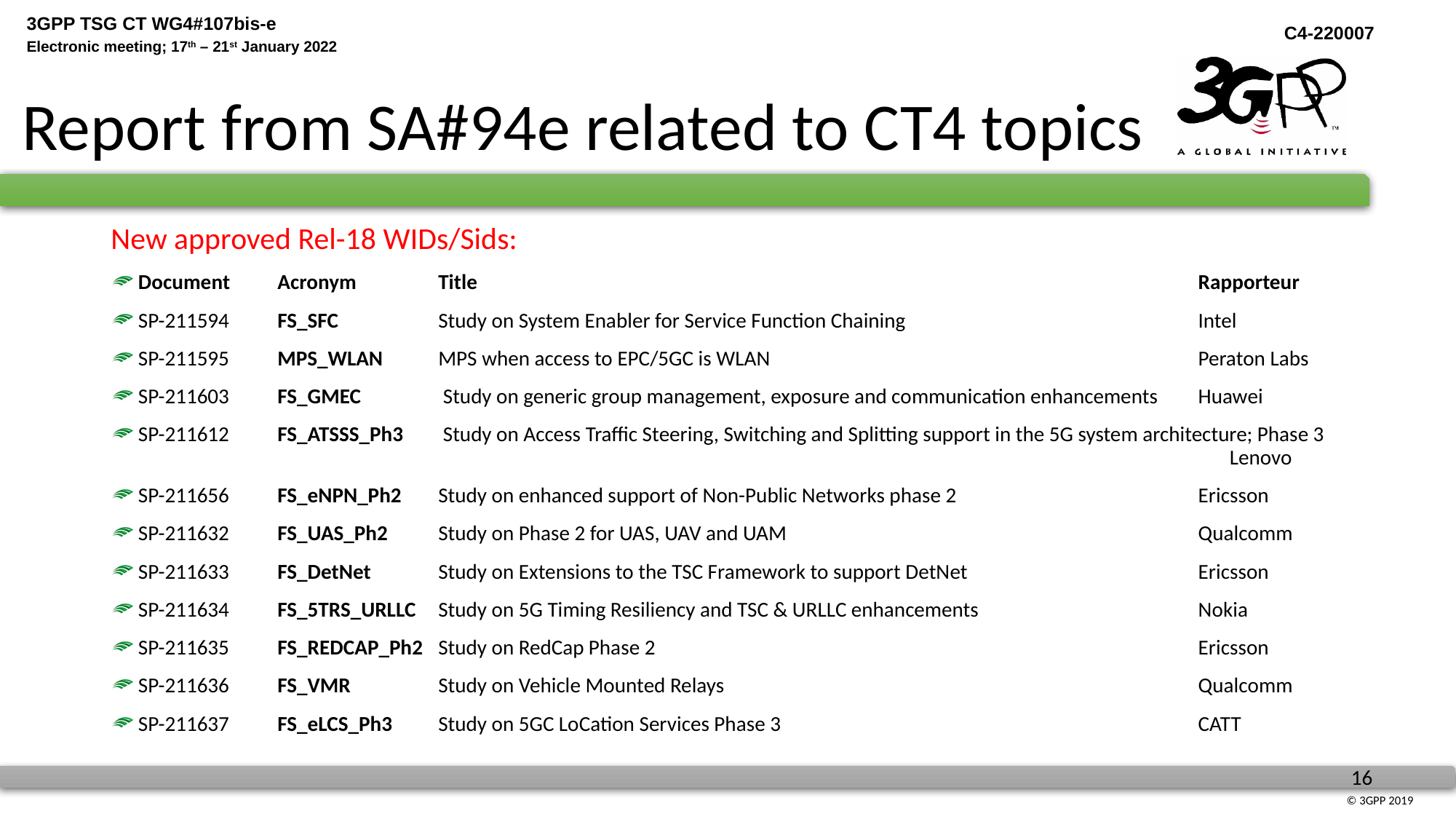

# Report from SA#94e related to CT4 topics
New approved Rel-18 WIDs/Sids:
Document	Acronym	Title	Rapporteur
SP-211594	FS_SFC	Study on System Enabler for Service Function Chaining	Intel
SP-211595	MPS_WLAN	MPS when access to EPC/5GC is WLAN	Peraton Labs
SP-211603	FS_GMEC	 Study on generic group management, exposure and communication enhancements	Huawei
SP-211612	FS_ATSSS_Ph3	 Study on Access Traffic Steering, Switching and Splitting support in the 5G system architecture; Phase 3				Lenovo
SP-211656	FS_eNPN_Ph2	Study on enhanced support of Non-Public Networks phase 2	Ericsson
SP-211632	FS_UAS_Ph2	Study on Phase 2 for UAS, UAV and UAM	Qualcomm
SP-211633	FS_DetNet	Study on Extensions to the TSC Framework to support DetNet	Ericsson
SP-211634	FS_5TRS_URLLC	Study on 5G Timing Resiliency and TSC & URLLC enhancements	Nokia
SP-211635	FS_REDCAP_Ph2	Study on RedCap Phase 2	Ericsson
SP-211636	FS_VMR	Study on Vehicle Mounted Relays	Qualcomm
SP-211637	FS_eLCS_Ph3	Study on 5GC LoCation Services Phase 3	CATT